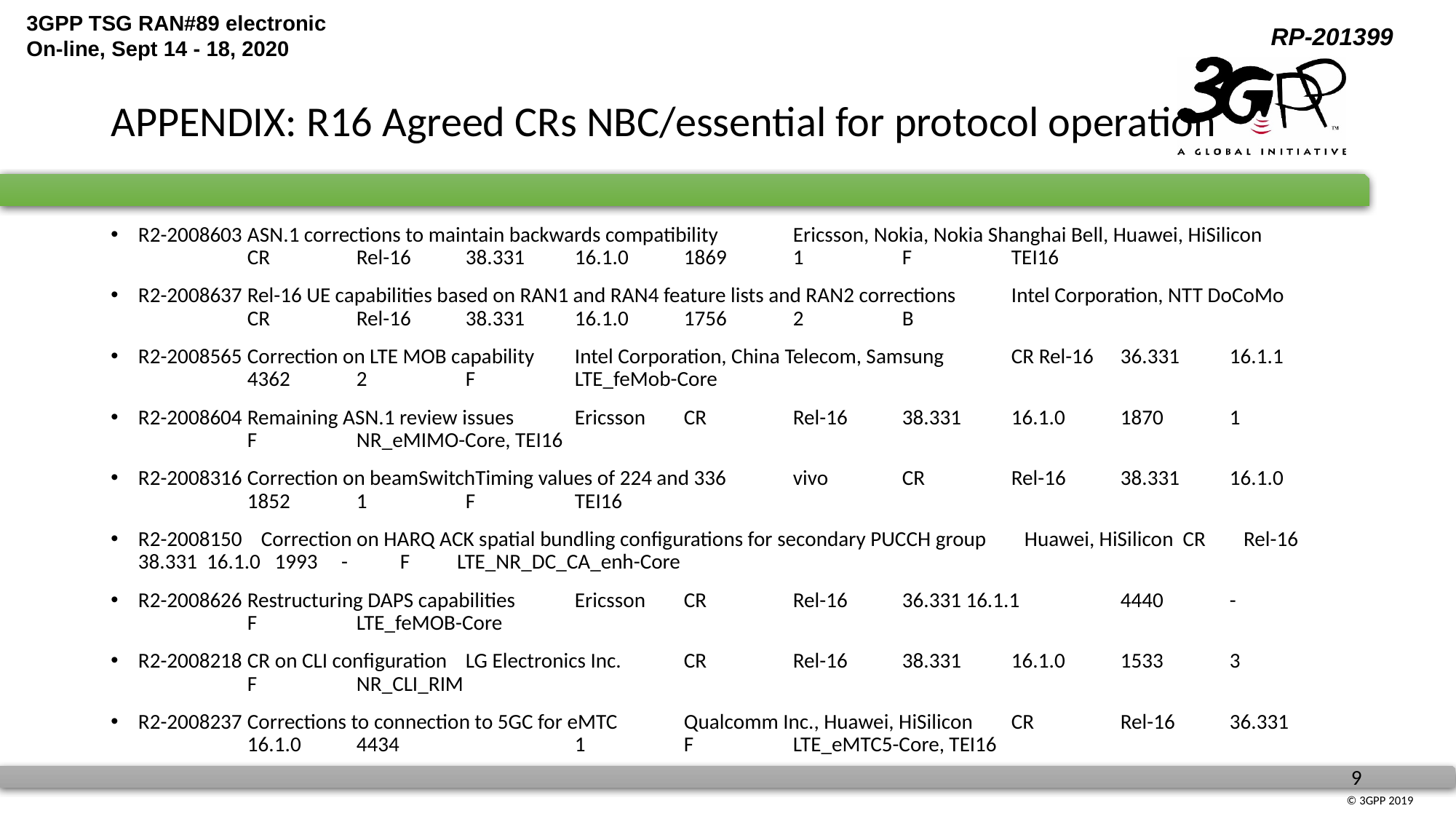

# APPENDIX: R16 Agreed CRs NBC/essential for protocol operation
R2-2008603	ASN.1 corrections to maintain backwards compatibility	Ericsson, Nokia, Nokia Shanghai Bell, Huawei, HiSilicon	CR	Rel-16	38.331	16.1.0	1869	1	F	TEI16
R2-2008637	Rel-16 UE capabilities based on RAN1 and RAN4 feature lists and RAN2 corrections	Intel Corporation, NTT DoCoMo	CR	Rel-16	38.331	16.1.0	1756	2	B
R2-2008565	Correction on LTE MOB capability	Intel Corporation, China Telecom, Samsung	CR Rel-16	36.331	16.1.1	4362	2	F	LTE_feMob-Core
R2-2008604	Remaining ASN.1 review issues	Ericsson	CR	Rel-16	38.331	16.1.0	1870	1	F	NR_eMIMO-Core, TEI16
R2-2008316	Correction on beamSwitchTiming values of 224 and 336	vivo	CR	Rel-16	38.331	16.1.0	1852	1	F	TEI16
R2-2008150    Correction on HARQ ACK spatial bundling configurations for secondary PUCCH group        Huawei, HiSilicon  CR        Rel-16   38.331  16.1.0   1993     -           F          LTE_NR_DC_CA_enh-Core
R2-2008626 	Restructuring DAPS capabilities 	Ericsson	CR	Rel-16	36.331 16.1.1	4440	-	F	LTE_feMOB-Core
R2-2008218	CR on CLI configuration	LG Electronics Inc.	CR	Rel-16	38.331	16.1.0	1533	3	F	NR_CLI_RIM
R2-2008237	Corrections to connection to 5GC for eMTC	Qualcomm Inc., Huawei, HiSilicon	CR	Rel-16	36.331	16.1.0	4434		1	F	LTE_eMTC5-Core, TEI16